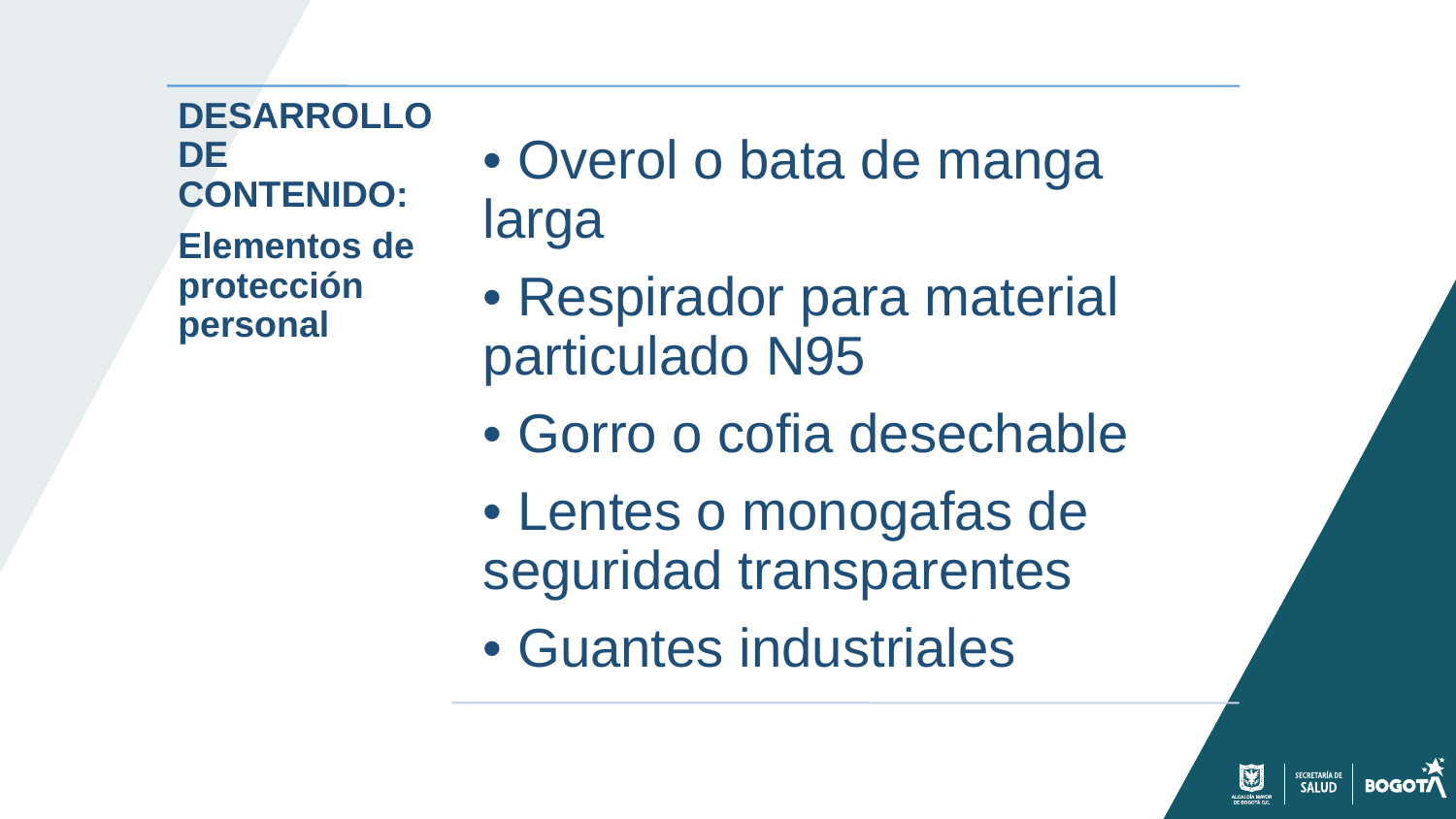

DESARROLLO DE CONTENIDO:
Elementos de protección personal
• Overol o bata de manga larga
• Respirador para material particulado N95
• Gorro o cofia desechable
• Lentes o monogafas de seguridad transparentes
• Guantes industriales